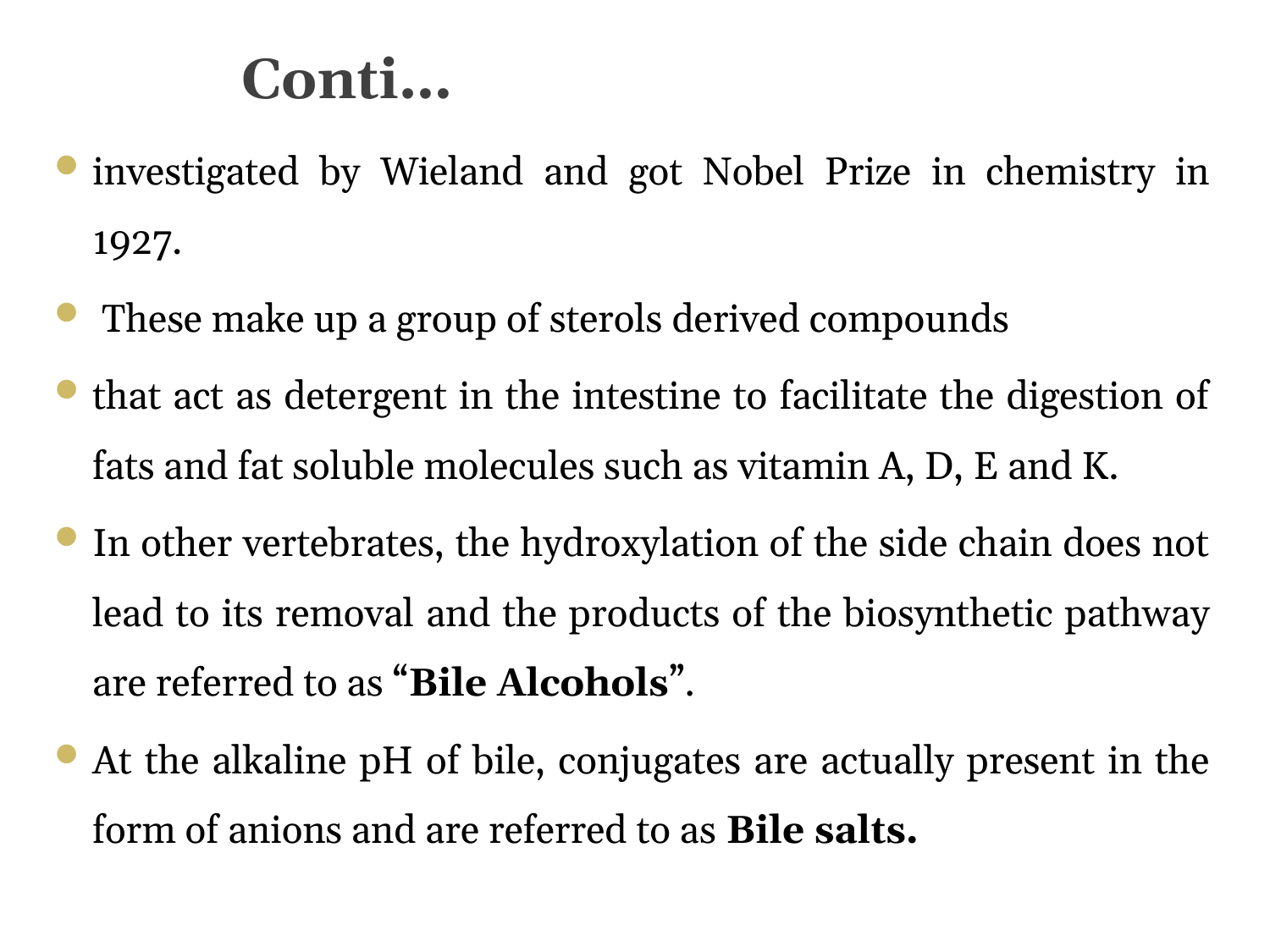

# Conti…
investigated by Wieland and got Nobel Prize in chemistry in 1927.
 These make up a group of sterols derived compounds
that act as detergent in the intestine to facilitate the digestion of fats and fat soluble molecules such as vitamin A, D, E and K.
In other vertebrates, the hydroxylation of the side chain does not lead to its removal and the products of the biosynthetic pathway are referred to as “Bile Alcohols”.
At the alkaline pH of bile, conjugates are actually present in the form of anions and are referred to as Bile salts.
5